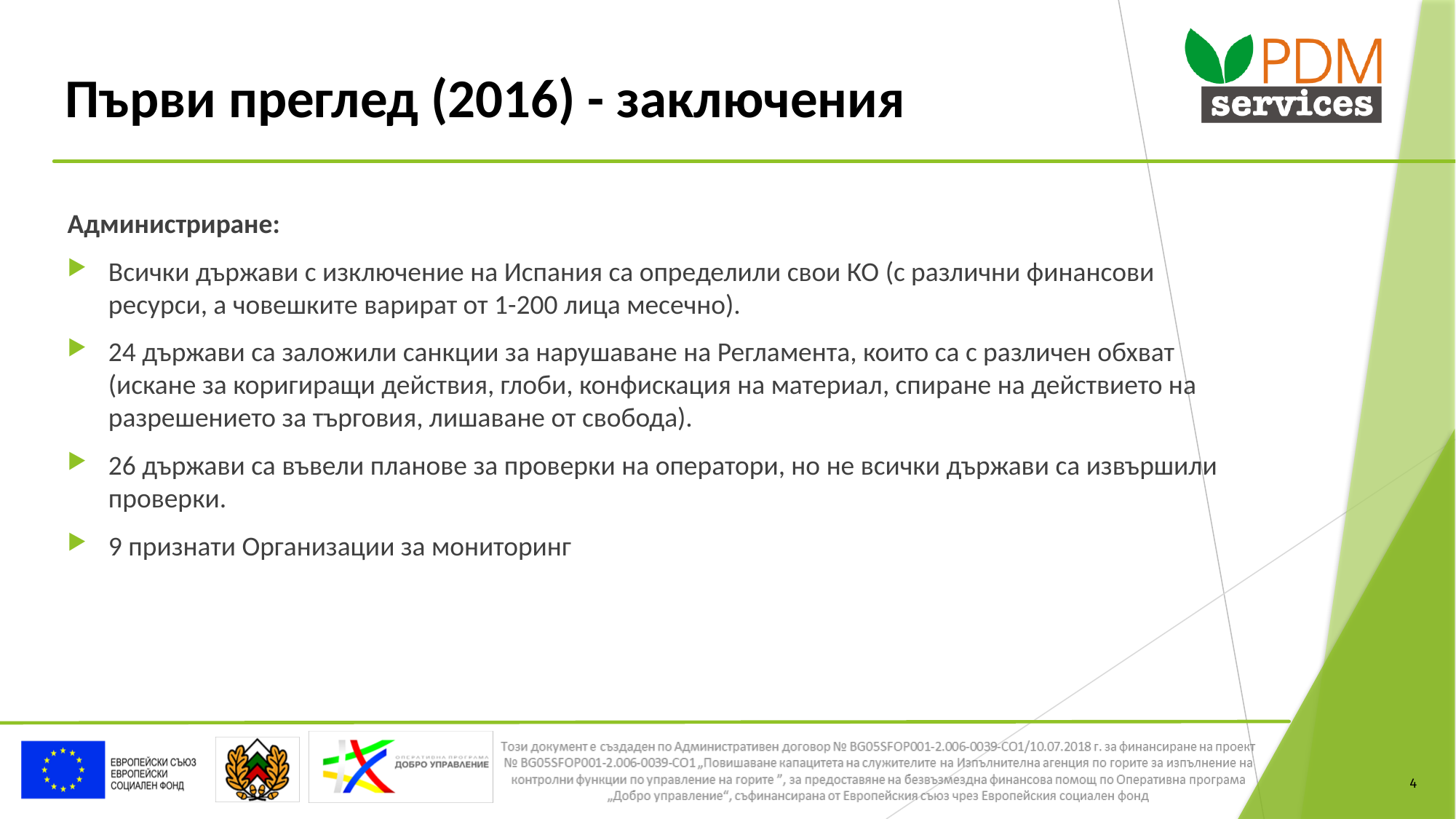

# Първи преглед (2016) - заключения
Администриране:
Всички държави с изключение на Испания са определили свои КО (с различни финансови ресурси, а човешките варират от 1-200 лица месечно).
24 държави са заложили санкции за нарушаване на Регламента, които са с различен обхват (искане за коригиращи действия, глоби, конфискация на материал, спиране на действието на разрешението за търговия, лишаване от свобода).
26 държави са въвели планове за проверки на оператори, но не всички държави са извършили проверки.
9 признати Организации за мониторинг
4